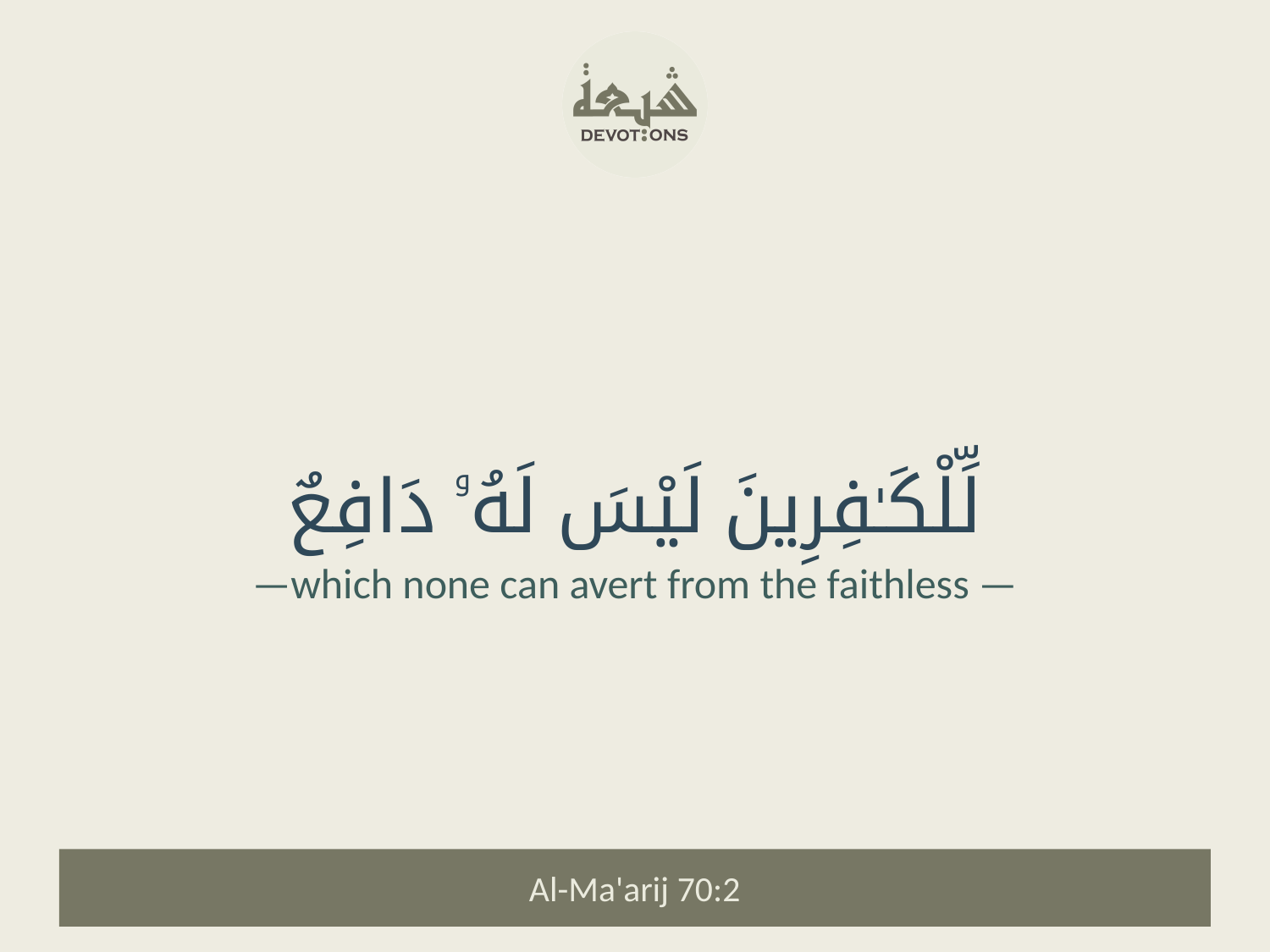

لِّلْكَـٰفِرِينَ لَيْسَ لَهُۥ دَافِعٌ
—which none can avert from the faithless —
Al-Ma'arij 70:2